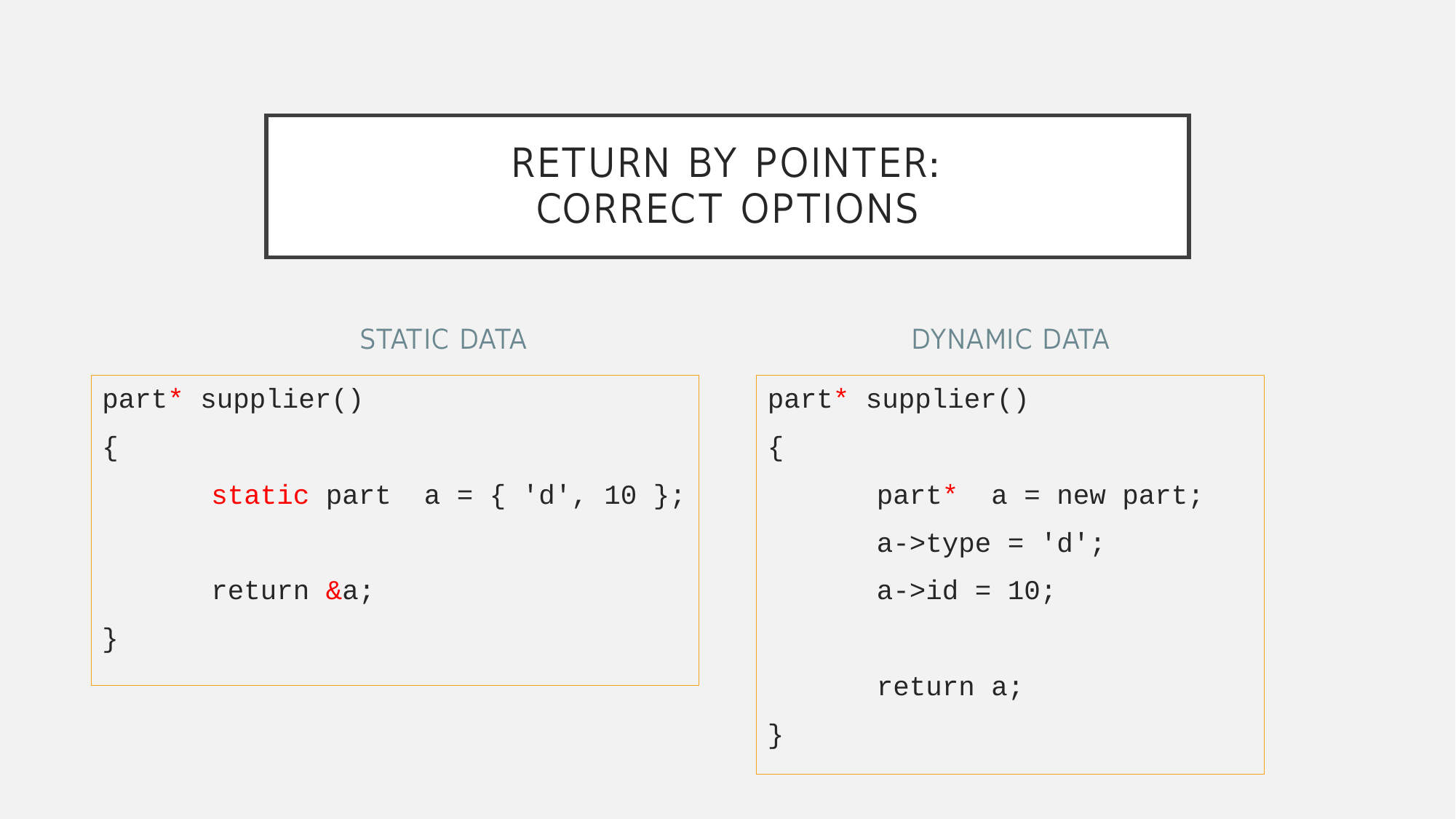

# Return by Pointer: correct Options
static data
Dynamic Data
part* supplier()
{
	part*  a = new part;
	a->type = 'd';
	a->id = 10;

	return a;
}
part* supplier()
{
	static part  a = { 'd', 10 };

	return &a;
}